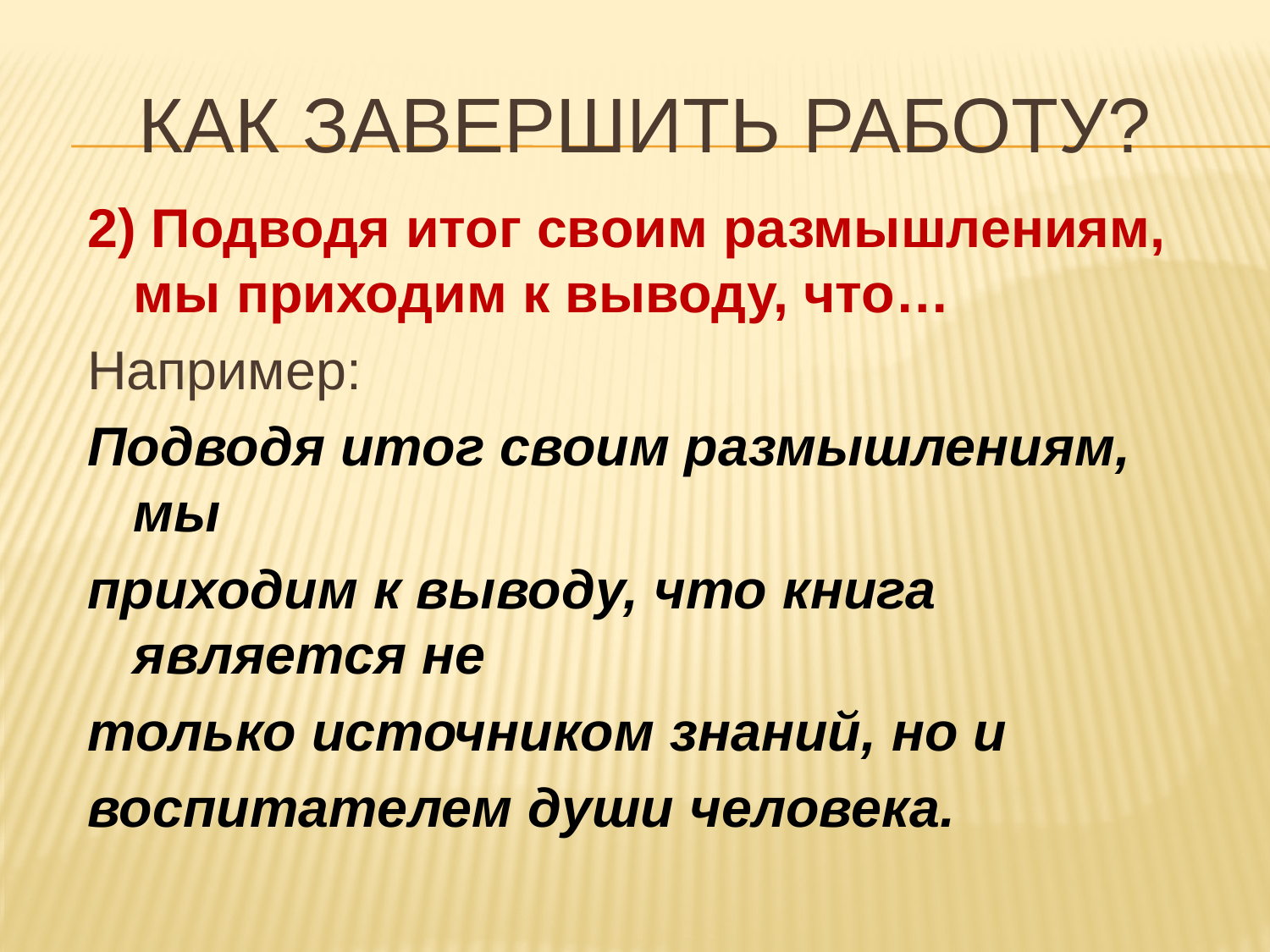

# Как завершить работу?
2) Подводя итог своим размышлениям, мы приходим к выводу, что…
Например:
Подводя итог своим размышлениям, мы
приходим к выводу, что книга является не
только источником знаний, но и
воспитателем души человека.